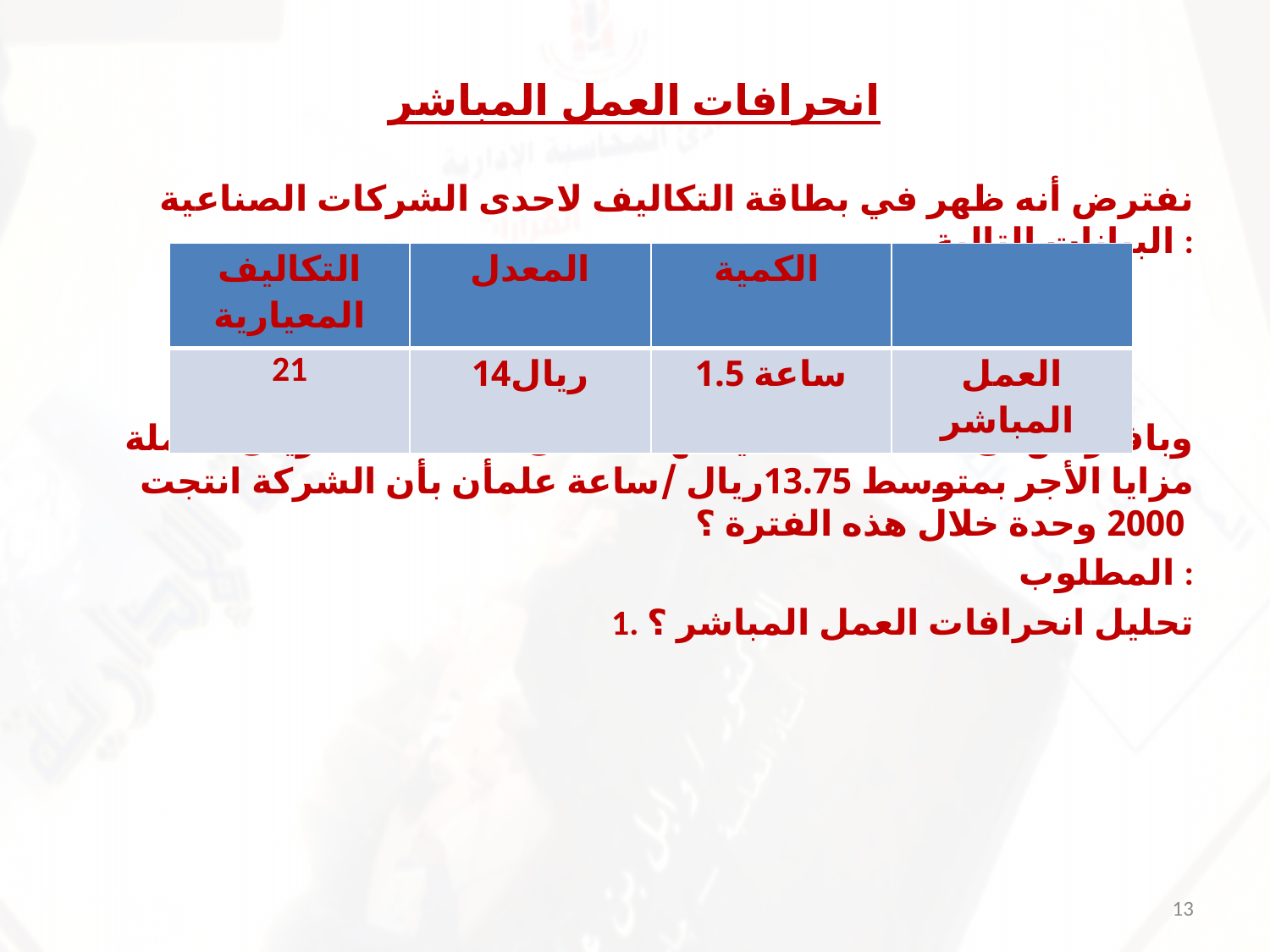

# انحرافات العمل المباشر
نفترض أنه ظهر في بطاقة التكاليف لاحدى الشركات الصناعية البيانات التالية :

 وبافتراض أن التكلفة الفعلية لهذا العمل كانت 45375 ريال شاملة مزايا الأجر بمتوسط 13.75ريال /ساعة علمأن بأن الشركة انتجت 2000 وحدة خلال هذه الفترة ؟
   المطلوب :
  1. تحليل انحرافات العمل المباشر ؟

| التكاليف المعيارية | المعدل | الكمية |  |
| --- | --- | --- | --- |
| 21 | ريال14 | ساعة 1.5 | العمل المباشر |
13